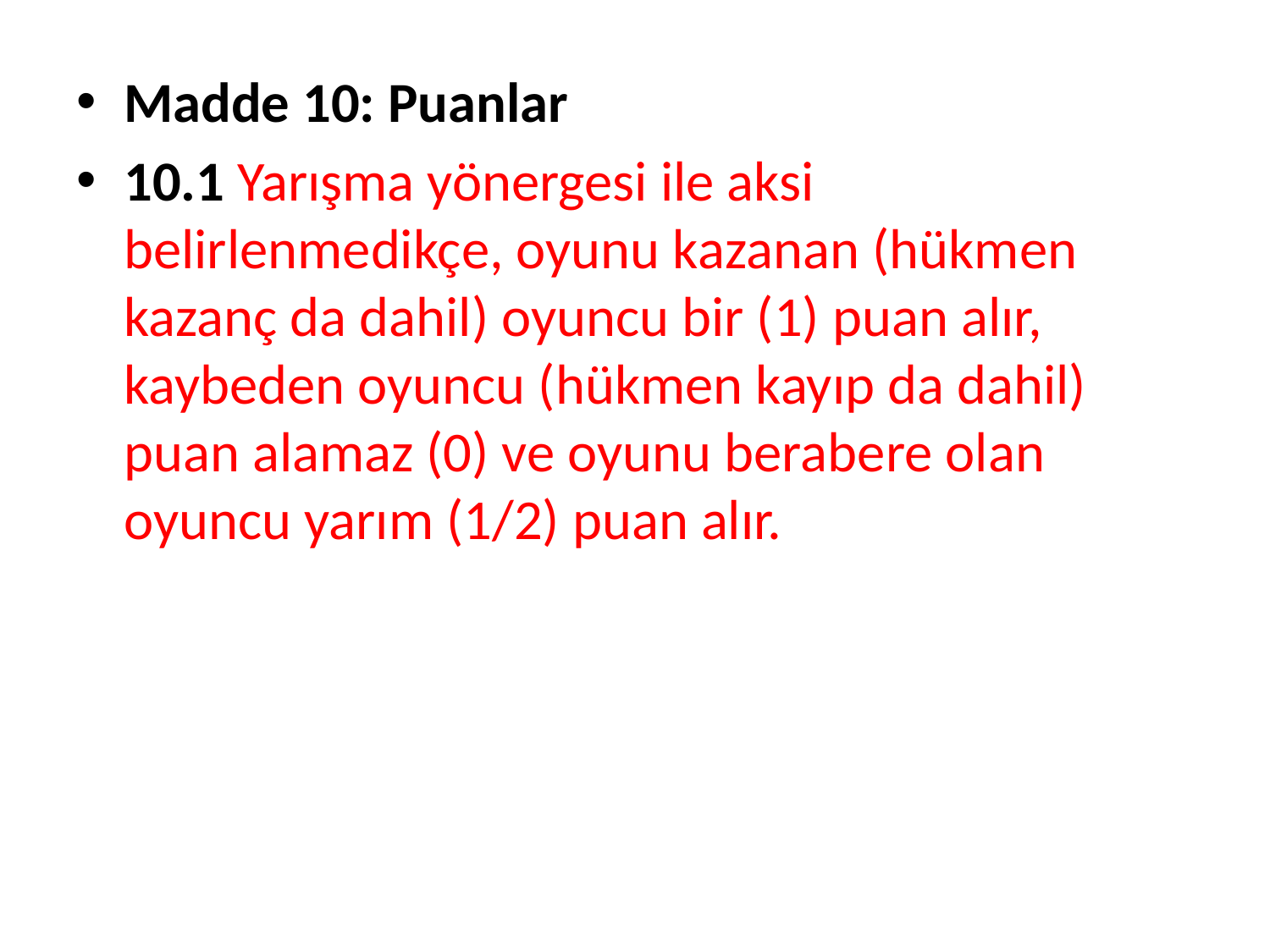

Madde 10: Puanlar
10.1 Yarışma yönergesi ile aksi belirlenmedikçe, oyunu kazanan (hükmen kazanç da dahil) oyuncu bir (1) puan alır, kaybeden oyuncu (hükmen kayıp da dahil) puan alamaz (0) ve oyunu berabere olan oyuncu yarım (1/2) puan alır.